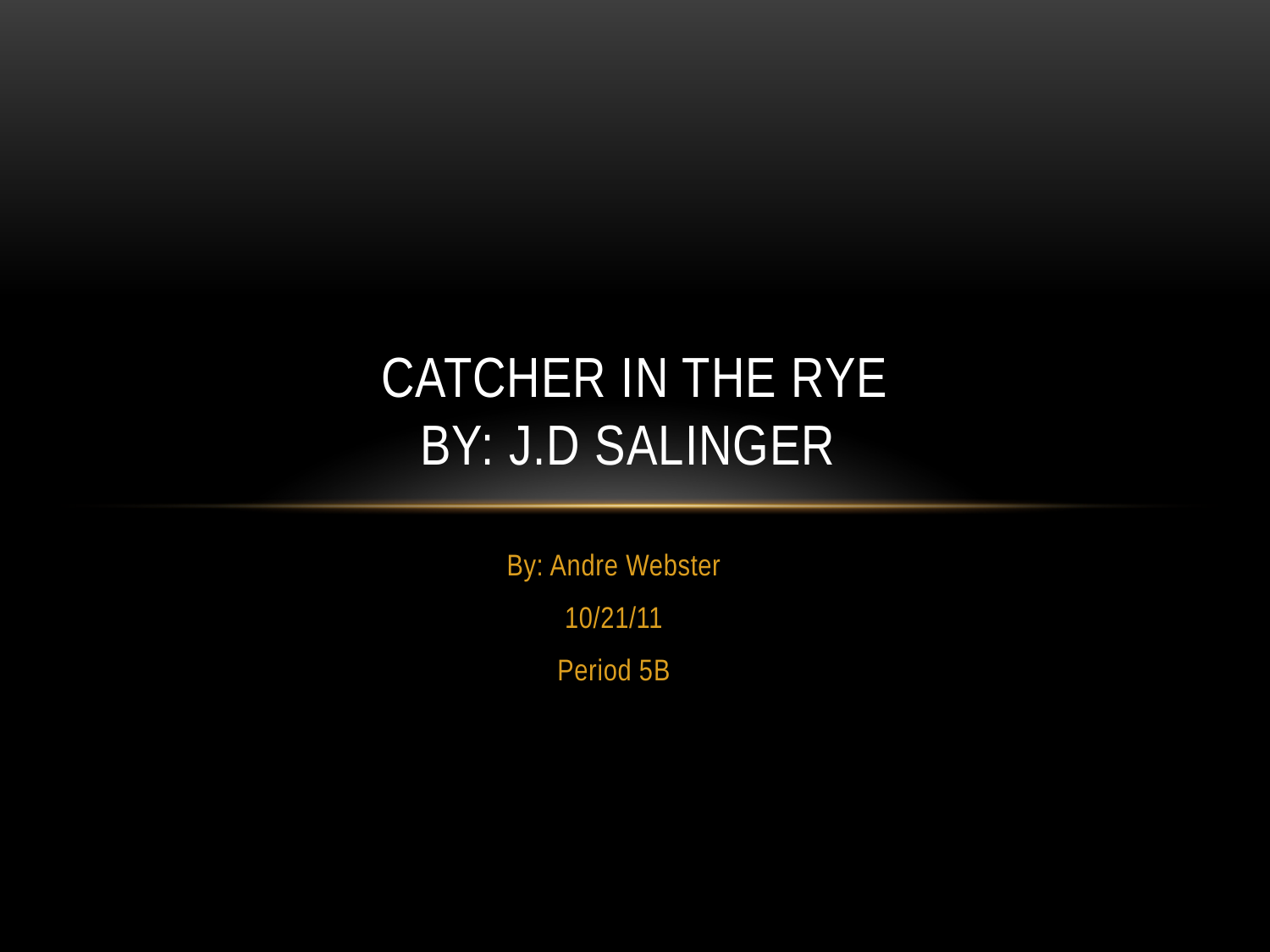

# Catcher in the Rye By: J.D Salinger
By: Andre Webster
10/21/11
Period 5B